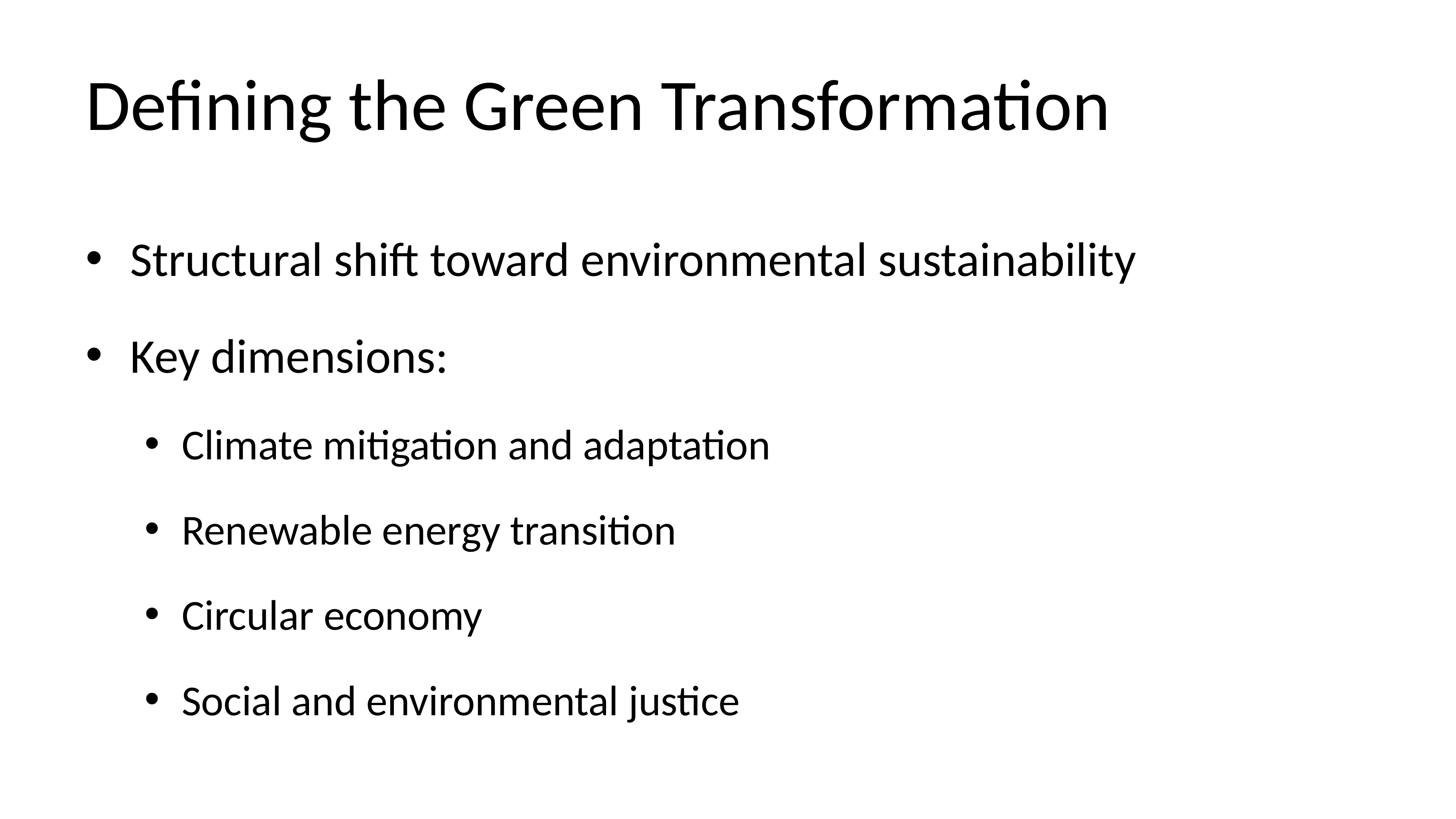

# Defining the Green Transformation
Structural shift toward environmental sustainability
Key dimensions:
Climate mitigation and adaptation
Renewable energy transition
Circular economy
Social and environmental justice